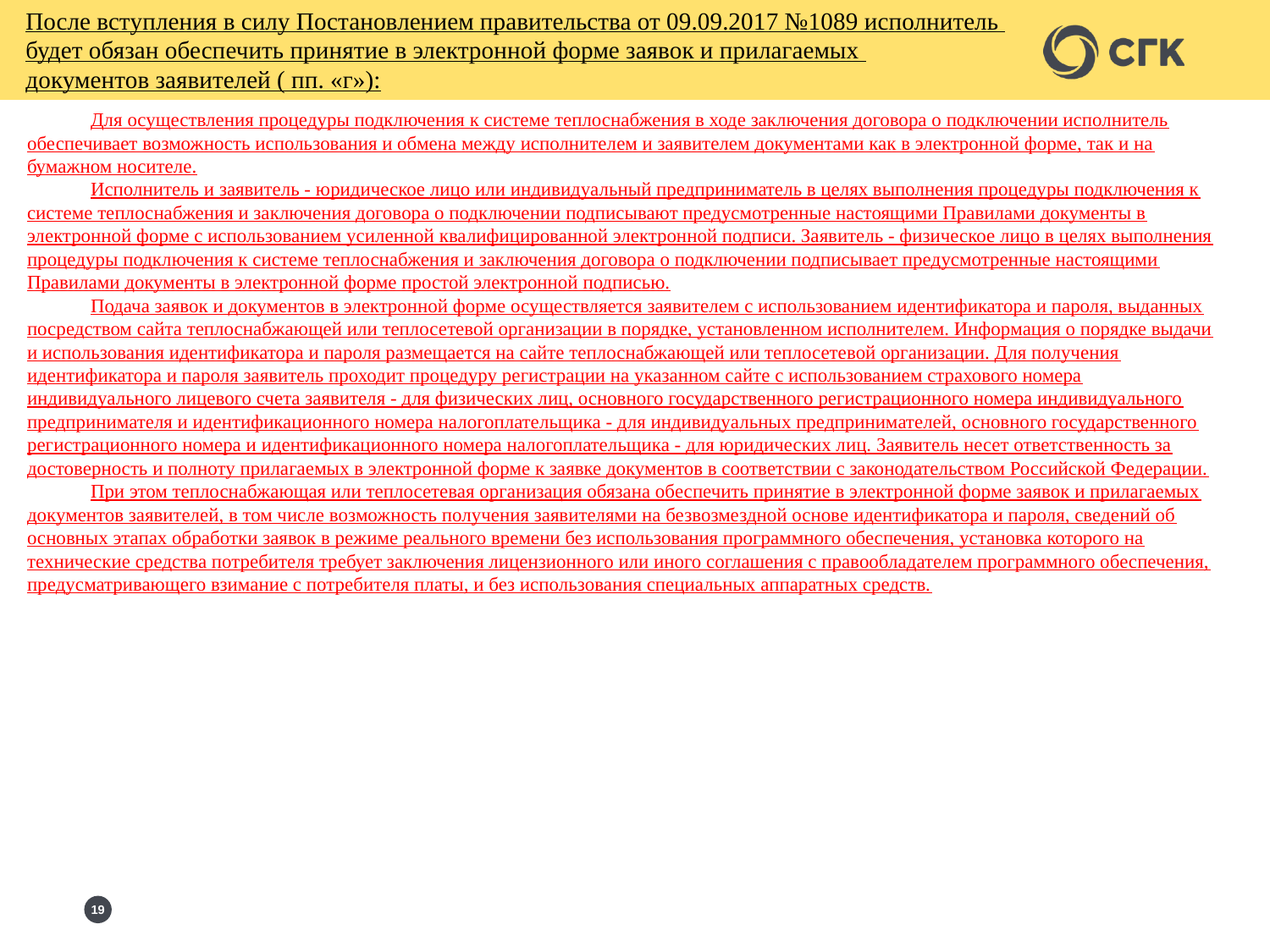

После вступления в силу Постановлением правительства от 09.09.2017 №1089 исполнитель
будет обязан обеспечить принятие в электронной форме заявок и прилагаемых
документов заявителей ( пп. «г»):
Для осуществления процедуры подключения к системе теплоснабжения в ходе заключения договора о подключении исполнитель обеспечивает возможность использования и обмена между исполнителем и заявителем документами как в электронной форме, так и на бумажном носителе.
Исполнитель и заявитель - юридическое лицо или индивидуальный предприниматель в целях выполнения процедуры подключения к системе теплоснабжения и заключения договора о подключении подписывают предусмотренные настоящими Правилами документы в электронной форме с использованием усиленной квалифицированной электронной подписи. Заявитель - физическое лицо в целях выполнения процедуры подключения к системе теплоснабжения и заключения договора о подключении подписывает предусмотренные настоящими Правилами документы в электронной форме простой электронной подписью.
Подача заявок и документов в электронной форме осуществляется заявителем с использованием идентификатора и пароля, выданных посредством сайта теплоснабжающей или теплосетевой организации в порядке, установленном исполнителем. Информация о порядке выдачи и использования идентификатора и пароля размещается на сайте теплоснабжающей или теплосетевой организации. Для получения идентификатора и пароля заявитель проходит процедуру регистрации на указанном сайте с использованием страхового номера индивидуального лицевого счета заявителя - для физических лиц, основного государственного регистрационного номера индивидуального предпринимателя и идентификационного номера налогоплательщика - для индивидуальных предпринимателей, основного государственного регистрационного номера и идентификационного номера налогоплательщика - для юридических лиц. Заявитель несет ответственность за достоверность и полноту прилагаемых в электронной форме к заявке документов в соответствии с законодательством Российской Федерации.
При этом теплоснабжающая или теплосетевая организация обязана обеспечить принятие в электронной форме заявок и прилагаемых документов заявителей, в том числе возможность получения заявителями на безвозмездной основе идентификатора и пароля, сведений об основных этапах обработки заявок в режиме реального времени без использования программного обеспечения, установка которого на технические средства потребителя требует заключения лицензионного или иного соглашения с правообладателем программного обеспечения, предусматривающего взимание с потребителя платы, и без использования специальных аппаратных средств.